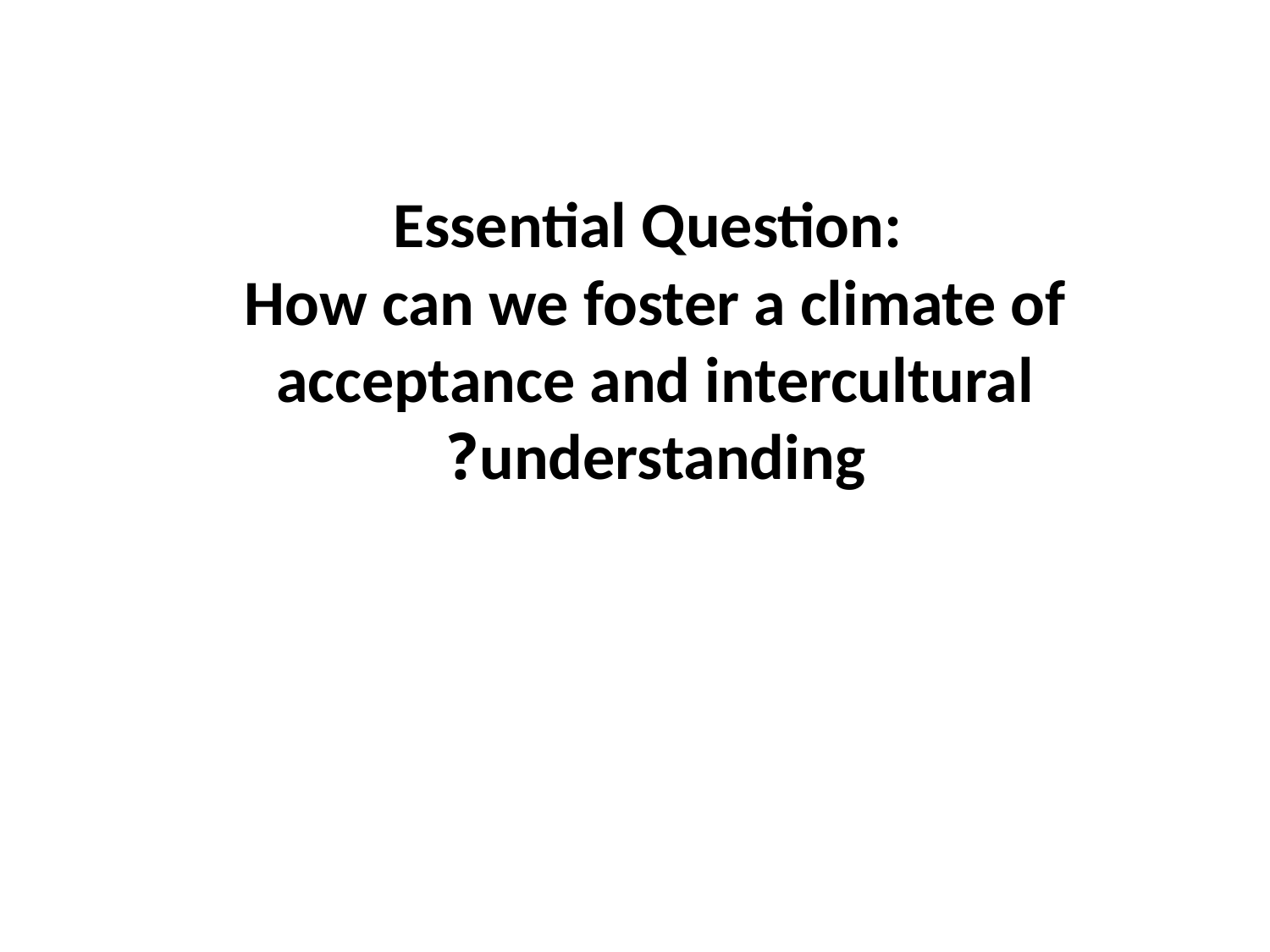

# Essential Question: How can we foster a climate of acceptance and intercultural understanding?